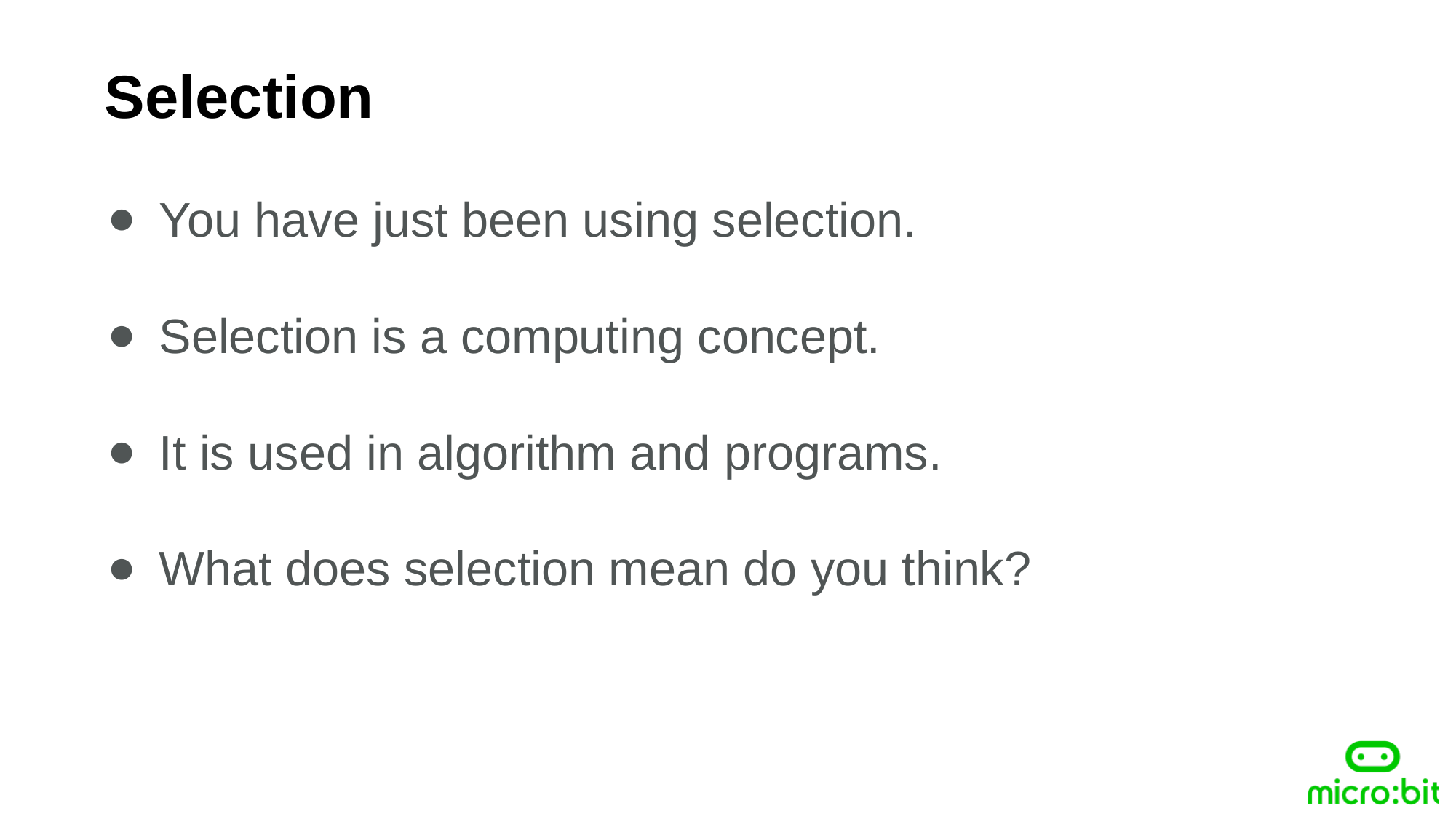

Selection

You have just been using selection.

Selection is a computing concept.

It is used in algorithm and programs.

What does selection mean do you think?